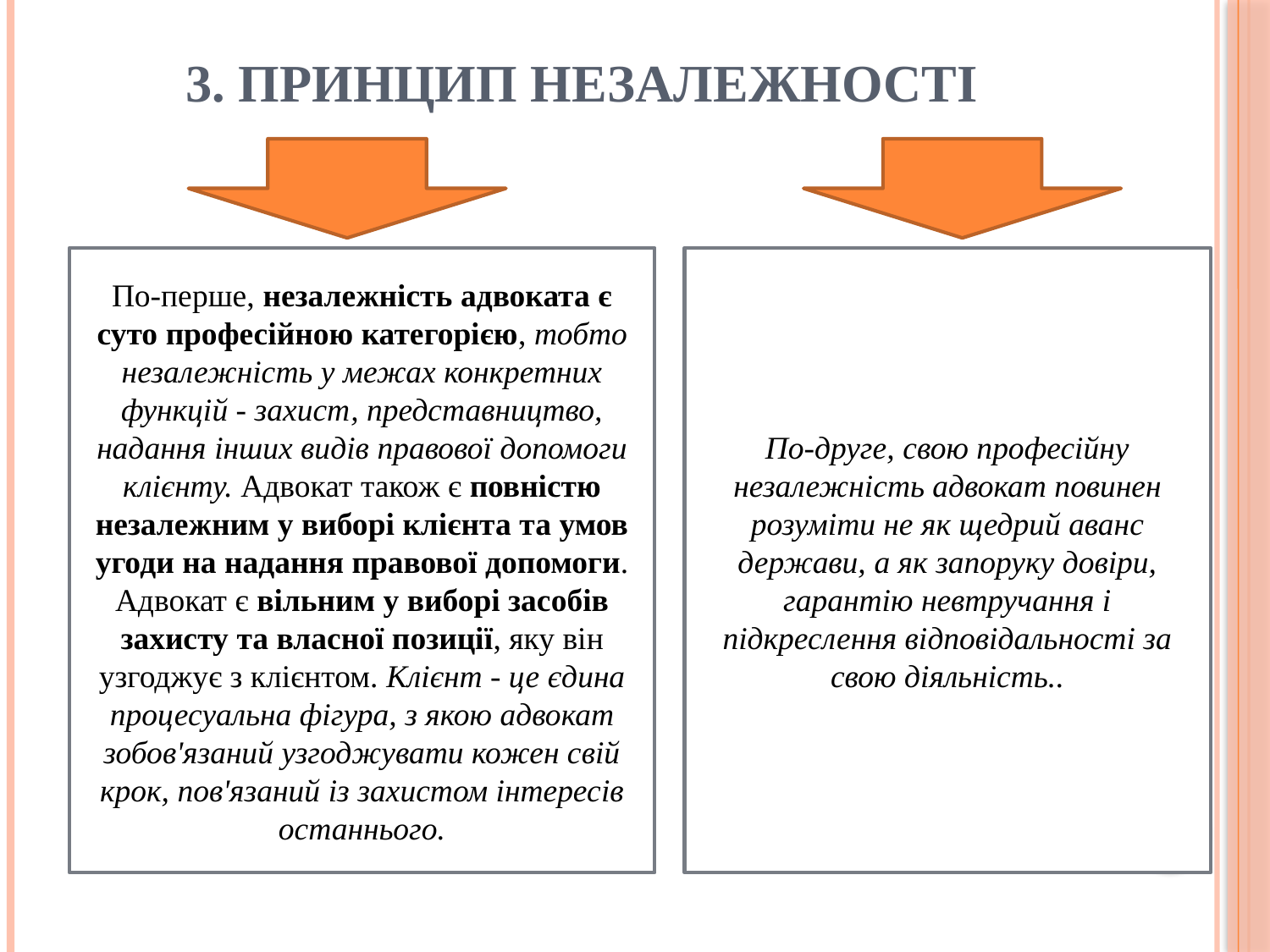

# 3. Принцип незалежності

По-перше, незалежність адвоката є суто професійною категорією, тобто незалежність у межах конкретних функцій - захист, представництво, надання інших видів правової допомоги клієнту. Адвокат також є повністю незалежним у виборі клієнта та умов угоди на надання правової допомоги. Адвокат є вільним у виборі засобів захисту та власної позиції, яку він узгоджує з клієнтом. Клієнт - це єдина процесуальна фігура, з якою адвокат зобов'язаний узгоджувати кожен свій крок, пов'язаний із захистом інтересів останнього.
По-друге, свою професійну незалежність адвокат повинен розуміти не як щедрий аванс держави, а як запоруку довіри, гарантію невтручання і підкреслення відповідальності за свою діяльність..